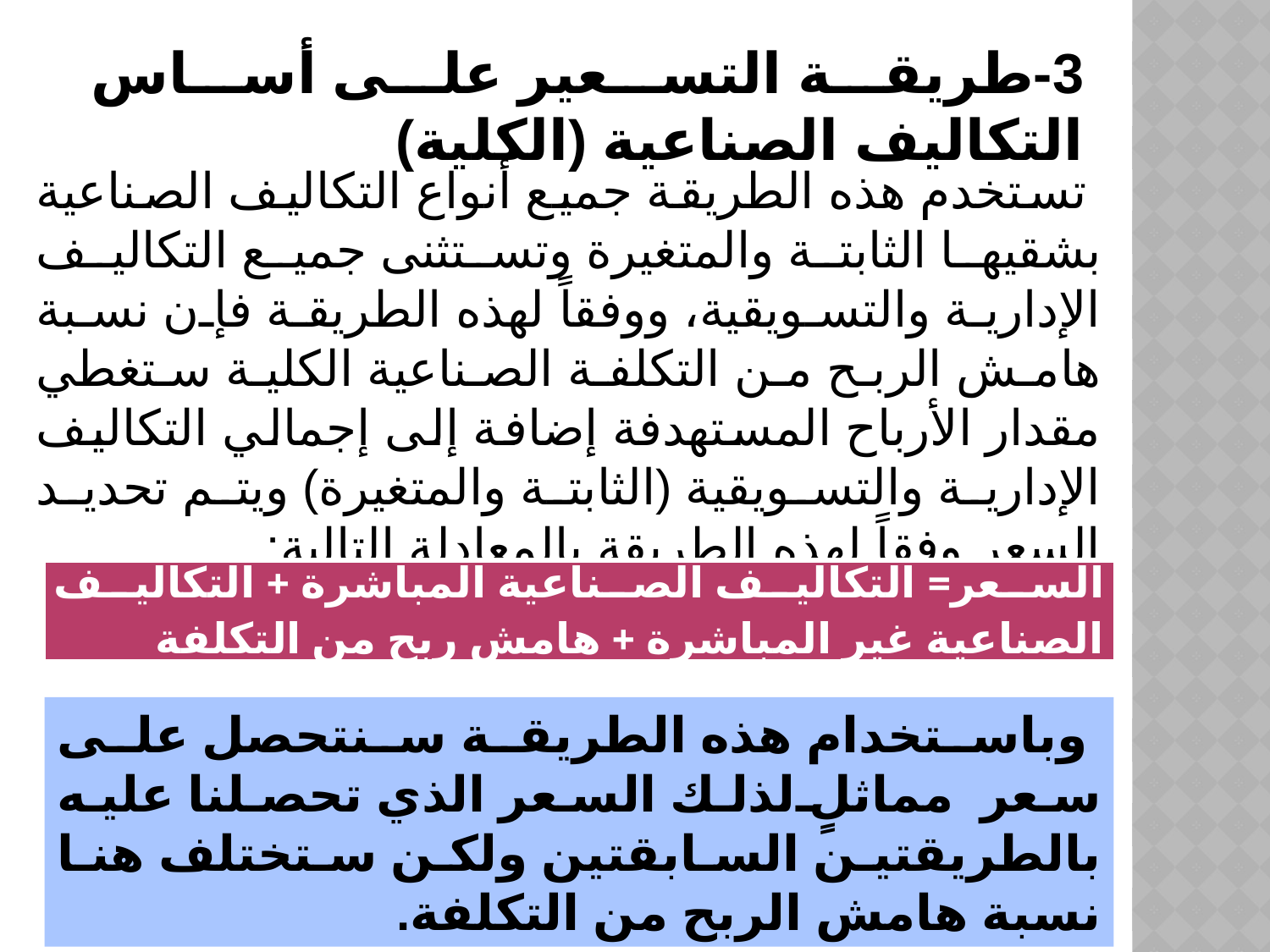

# 3-طريقة التسعير على أساس التكاليف الصناعية (الكلية)
 تستخدم هذه الطريقة جميع أنواع التكاليف الصناعية بشقيها الثابتة والمتغيرة وتستثنى جميع التكاليف الإدارية والتسويقية، ووفقاً لهذه الطريقة فإن نسبة هامش الربح من التكلفة الصناعية الكلية ستغطي مقدار الأرباح المستهدفة إضافة إلى إجمالي التكاليف الإدارية والتسويقية (الثابتة والمتغيرة) ويتم تحديد السعر وفقاً لهذه الطريقة بالمعادلة التالية:
| السعر= التكاليف الصناعية المباشرة + التكاليف الصناعية غير المباشرة + هامش ربح من التكلفة |
| --- |
 وباستخدام هذه الطريقة سنتحصل على سعر مماثلٍ لذلك السعر الذي تحصلنا عليه بالطريقتين السابقتين ولكن ستختلف هنا نسبة هامش الربح من التكلفة.